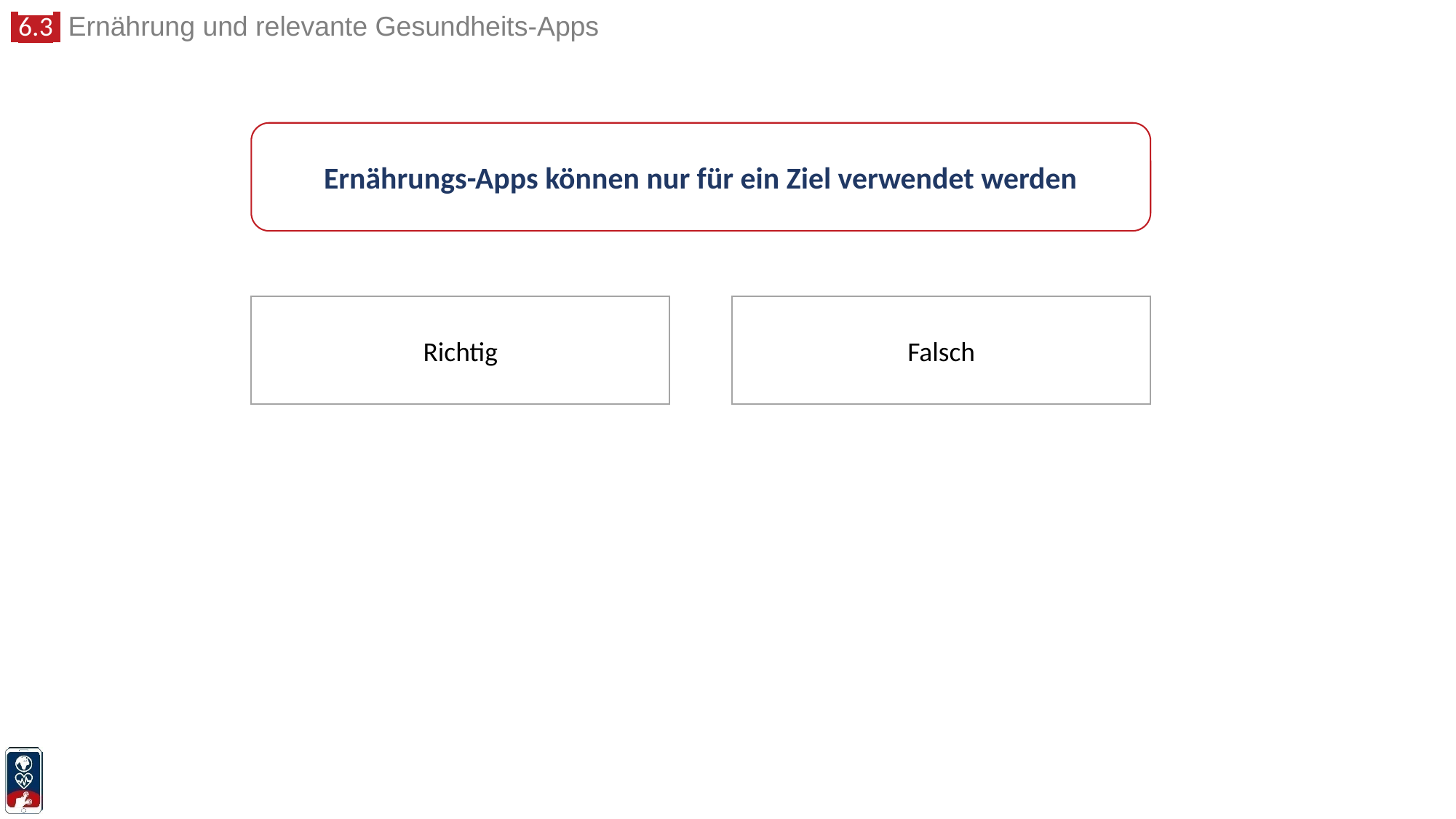

Ernährungs-Apps können nur für ein Ziel verwendet werden
Falsch
Richtig